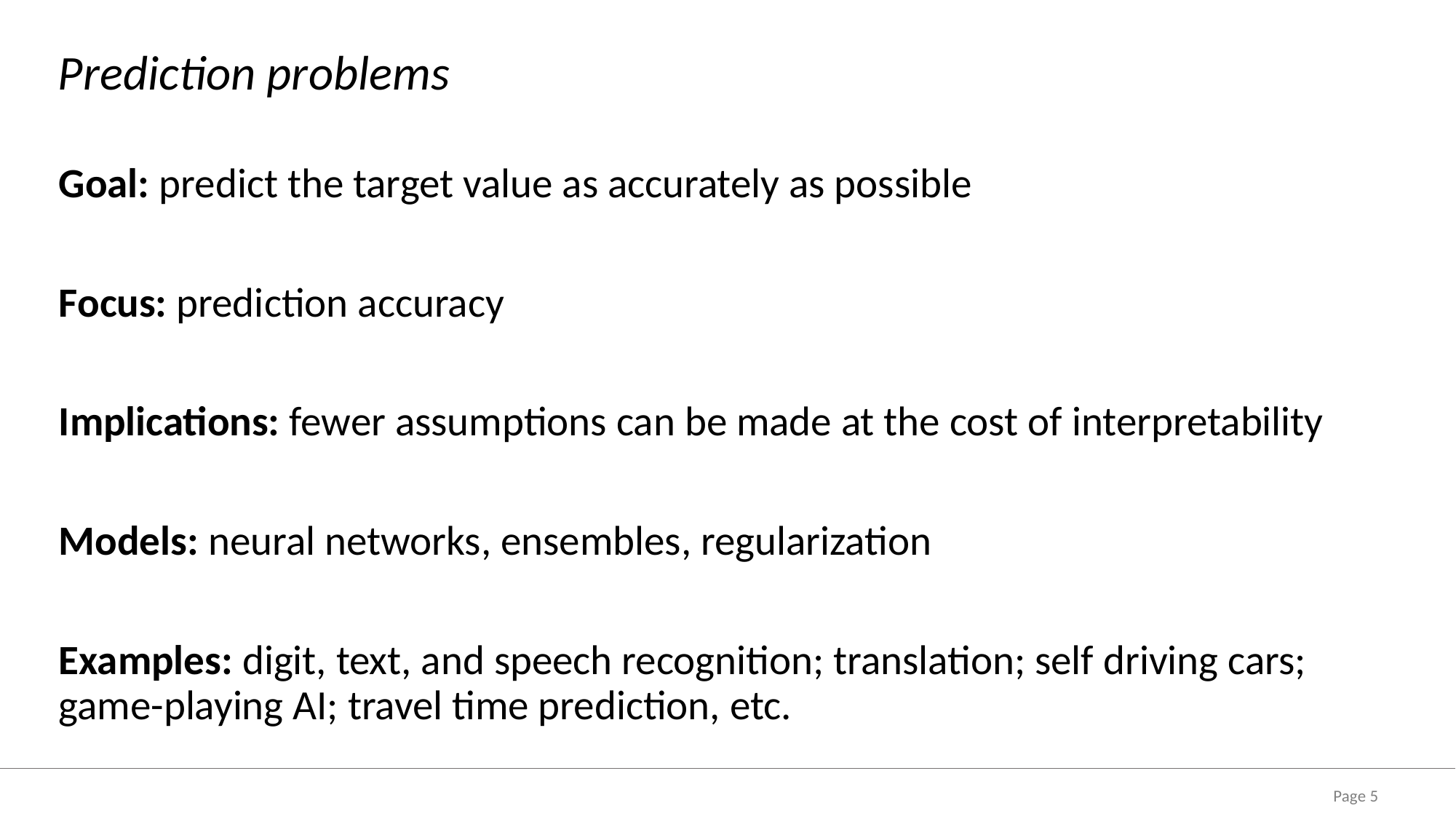

# Prediction problems

Goal: predict the target value as accurately as possible

Focus: prediction accuracy

Implications: fewer assumptions can be made at the cost of interpretability

Models: neural networks, ensembles, regularization

Examples: digit, text, and speech recognition; translation; self driving cars; game-playing AI; travel time prediction, etc.